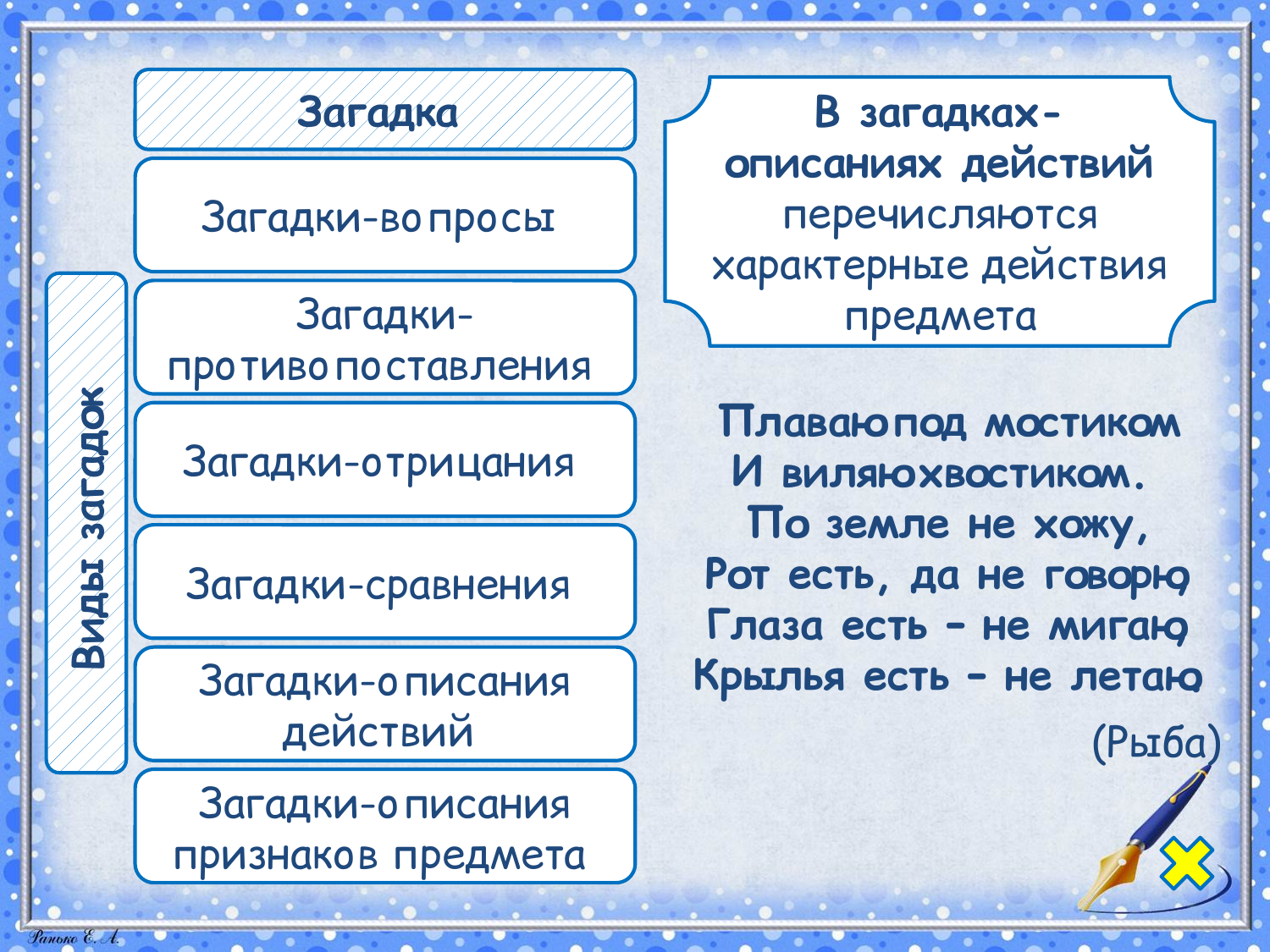

Загадка
В загадках-описаниях действий перечисляются характерные действия предмета
Загадки-вопросы
Загадки-противопоставления
Плаваю под мостиком
И виляю хвостиком.
По земле не хожу,
Рот есть, да не говорю,
Глаза есть – не мигаю,
Крылья есть – не летаю.

(Рыба)
Загадки-отрицания
Виды загадок
Загадки-сравнения
Загадки-описания действий
Загадки-описания признаков предмета